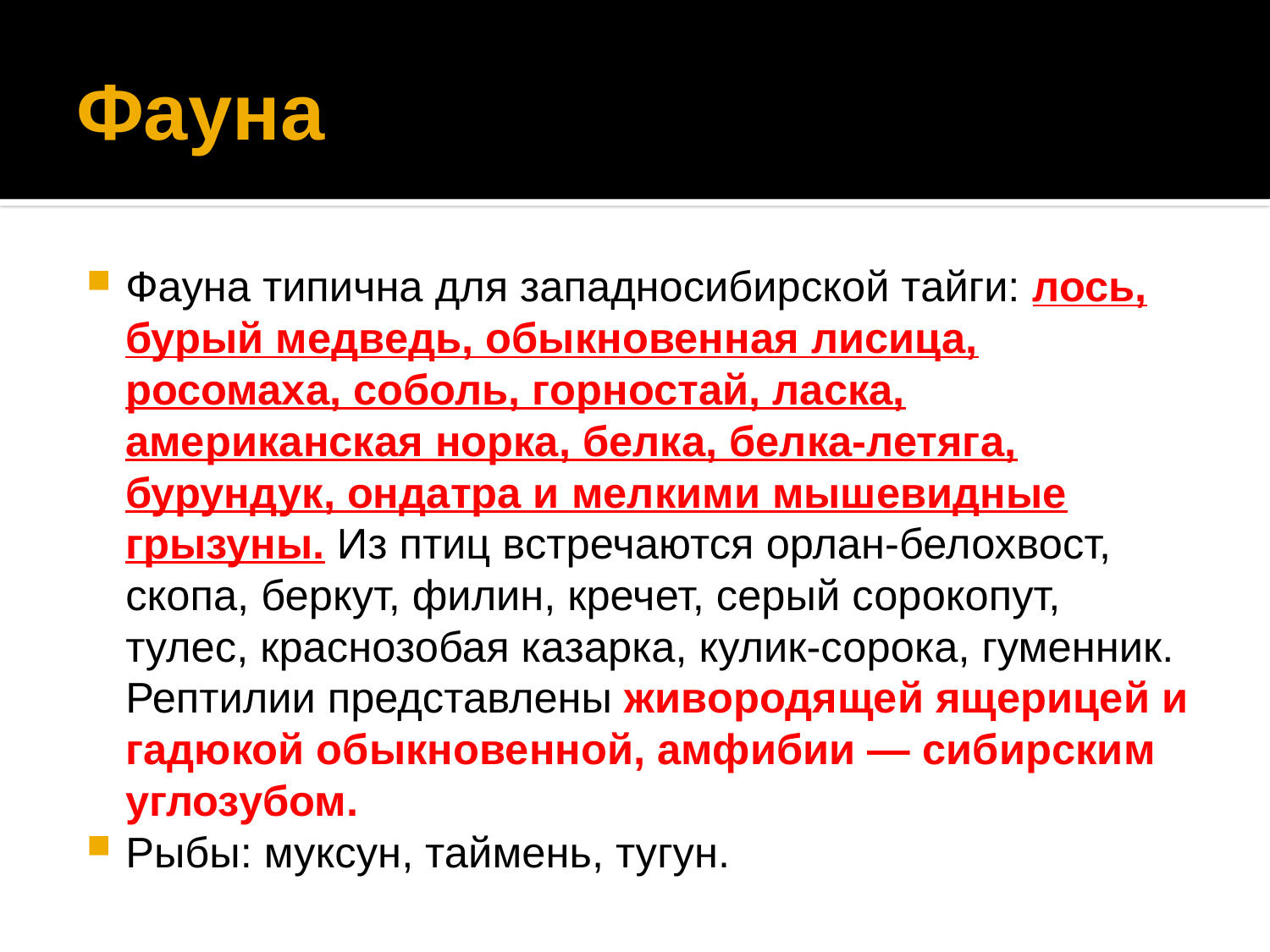

# Фауна
Фауна типична для западносибирской тайги: лось, бурый медведь, обыкновенная лисица, росомаха, соболь, горностай, ласка, американская норка, белка, белка-летяга, бурундук, ондатра и мелкими мышевидные грызуны. Из птиц встречаются орлан-белохвост, скопа, беркут, филин, кречет, серый сорокопут, тулес, краснозобая казарка, кулик-сорока, гуменник. Рептилии представлены живородящей ящерицей и гадюкой обыкновенной, амфибии — сибирским углозубом.
Рыбы: муксун, таймень, тугун.